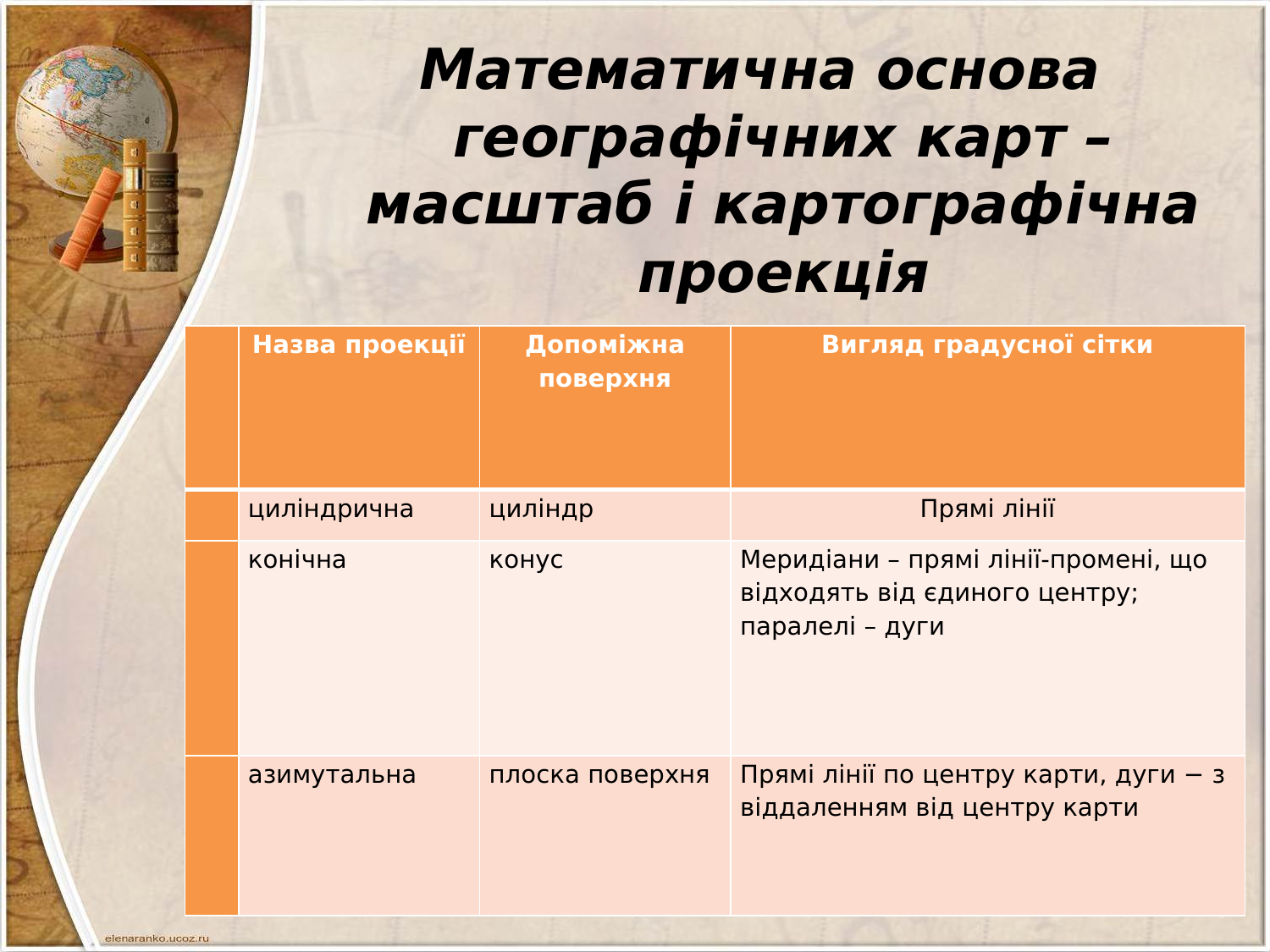

Математична основа географічних карт – масштаб і картографічна проекція
| № | Назва проекції | Допоміжна поверхня | Вигляд градусної сітки |
| --- | --- | --- | --- |
| 1 | циліндрична | циліндр | Прямі лінії |
| 2 | конічна | конус | Меридіани – прямі лінії-промені, що відходять від єдиного центру; паралелі – дуги |
| 3 | азимутальна | плоска поверхня | Прямі лінії по центру карти, дуги − з віддаленням від центру карти |